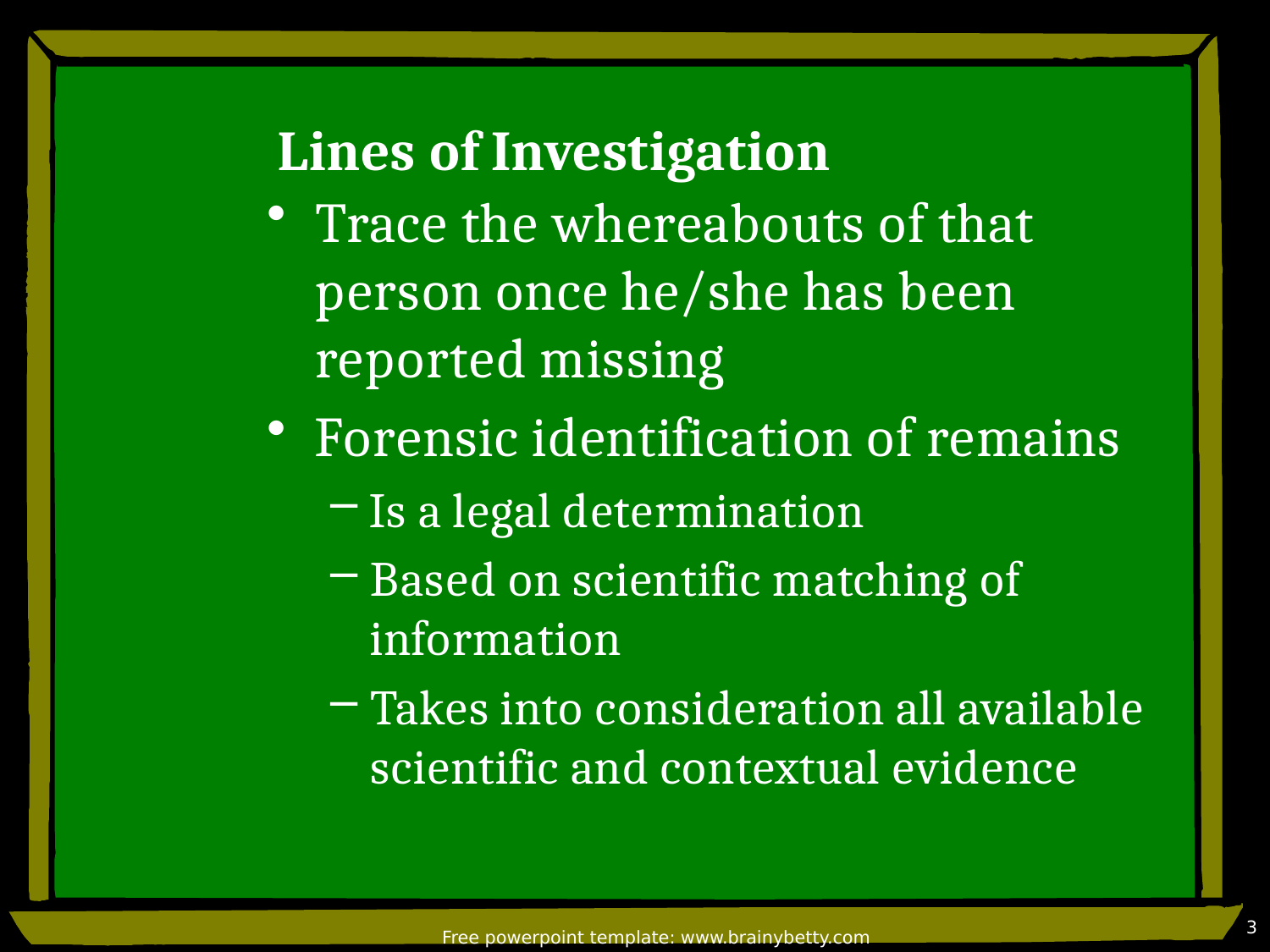

# Lines of Investigation
Trace the whereabouts of that person once he/she has been reported missing
Forensic identification of remains
Is a legal determination
Based on scientific matching of information
Takes into consideration all available scientific and contextual evidence
3
Free powerpoint template: www.brainybetty.com